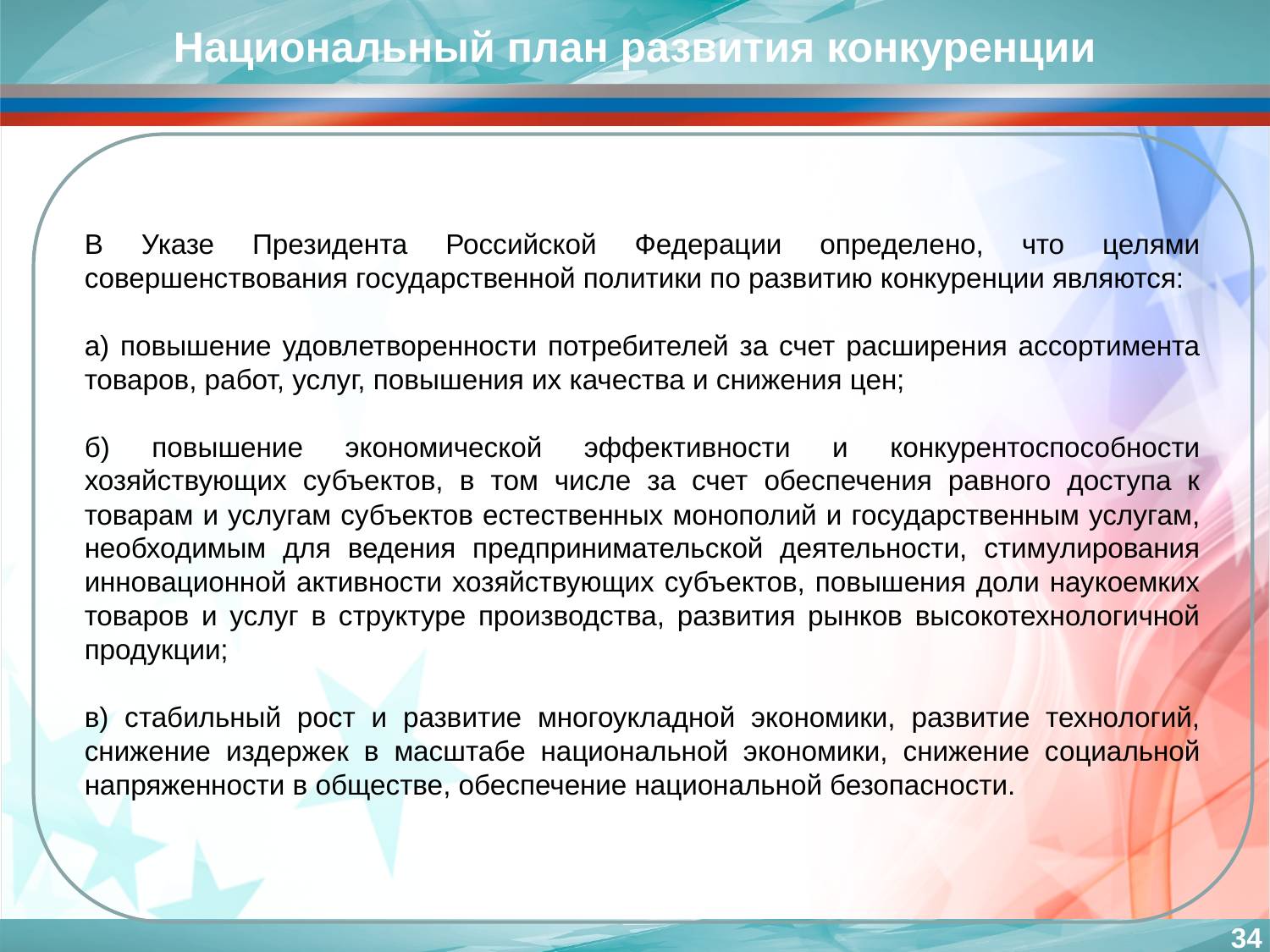

Национальный план развития конкуренции

В Указе Президента Российской Федерации определено, что целями совершенствования государственной политики по развитию конкуренции являются:

а) повышение удовлетворенности потребителей за счет расширения ассортимента товаров, работ, услуг, повышения их качества и снижения цен;

б) повышение экономической эффективности и конкурентоспособности хозяйствующих субъектов, в том числе за счет обеспечения равного доступа к товарам и услугам субъектов естественных монополий и государственным услугам, необходимым для ведения предпринимательской деятельности, стимулирования инновационной активности хозяйствующих субъектов, повышения доли наукоемких товаров и услуг в структуре производства, развития рынков высокотехнологичной продукции;

в) стабильный рост и развитие многоукладной экономики, развитие технологий, снижение издержек в масштабе национальной экономики, снижение социальной напряженности в обществе, обеспечение национальной безопасности.

34